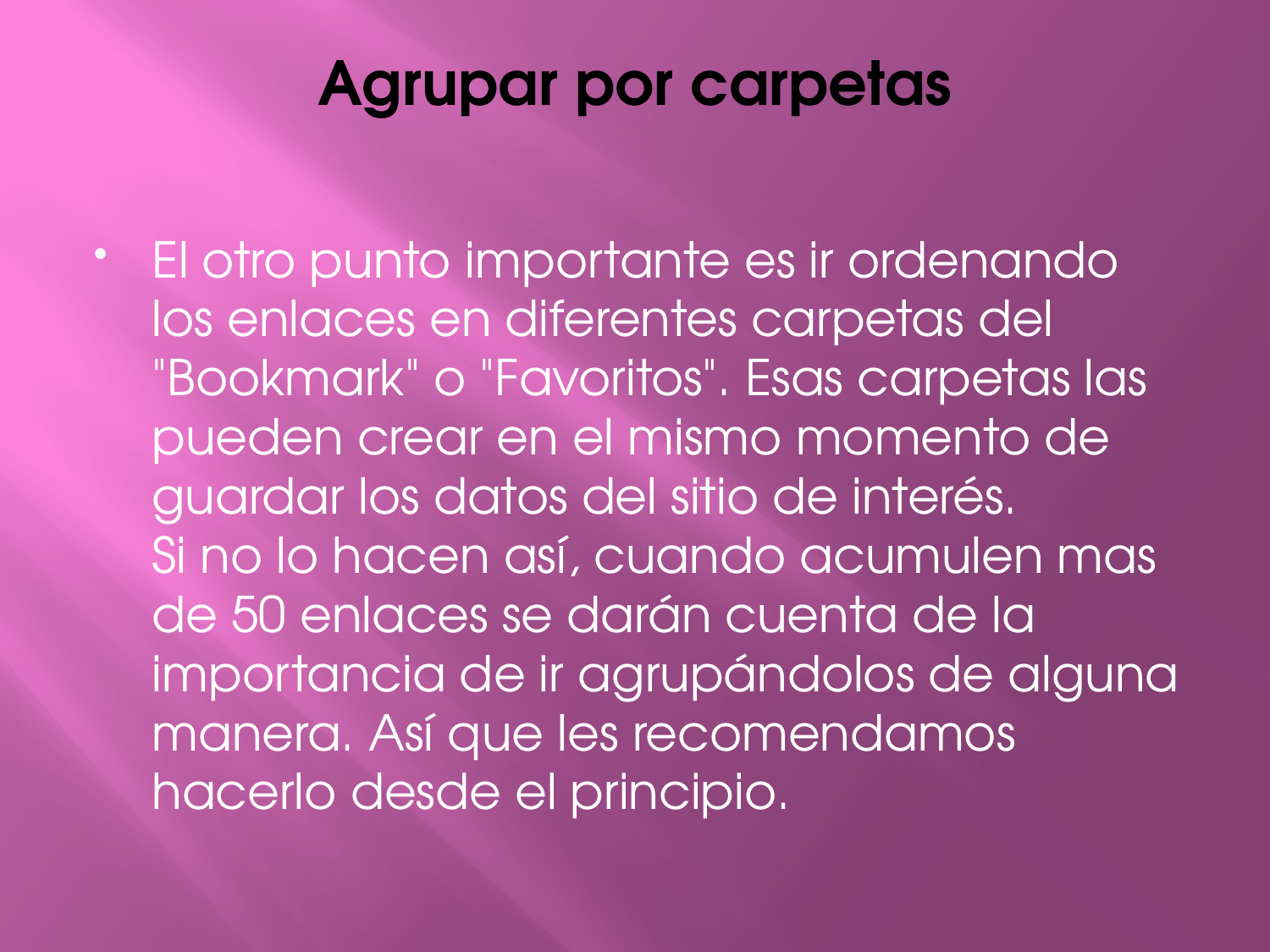

# Agrupar por carpetas
El otro punto importante es ir ordenando los enlaces en diferentes carpetas del "Bookmark" o "Favoritos". Esas carpetas las pueden crear en el mismo momento de guardar los datos del sitio de interés.
Si no lo hacen así, cuando acumulen mas de 50 enlaces se darán cuenta de la importancia de ir agrupándolos de alguna manera. Así que les recomendamos hacerlo desde el principio.